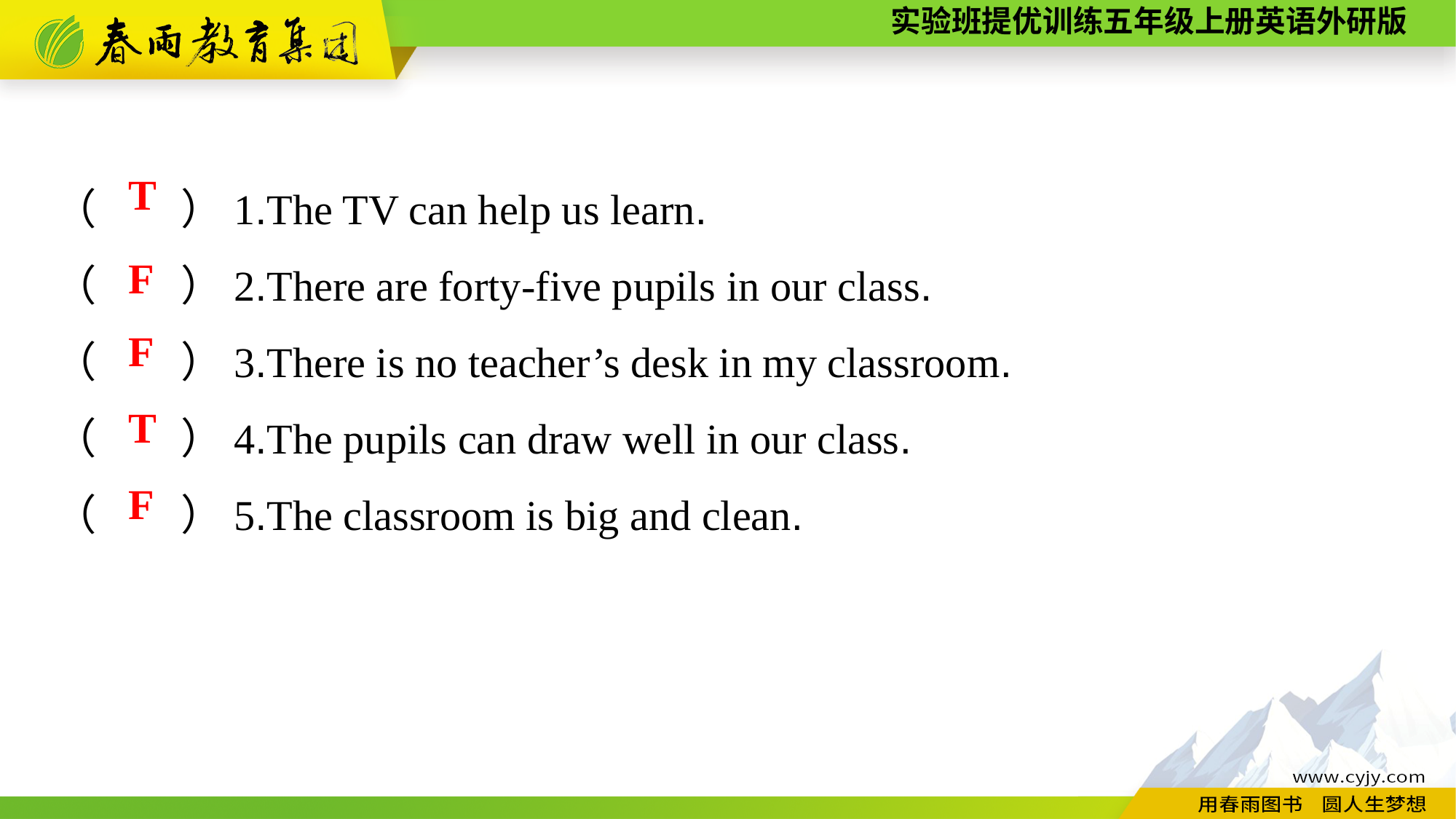

（　　）1.The TV can help us learn.
（　　）2.There are forty-five pupils in our class.
（　　）3.There is no teacher’s desk in my classroom.
（　　）4.The pupils can draw well in our class.
（　　）5.The classroom is big and clean.
T
F
F
T
F